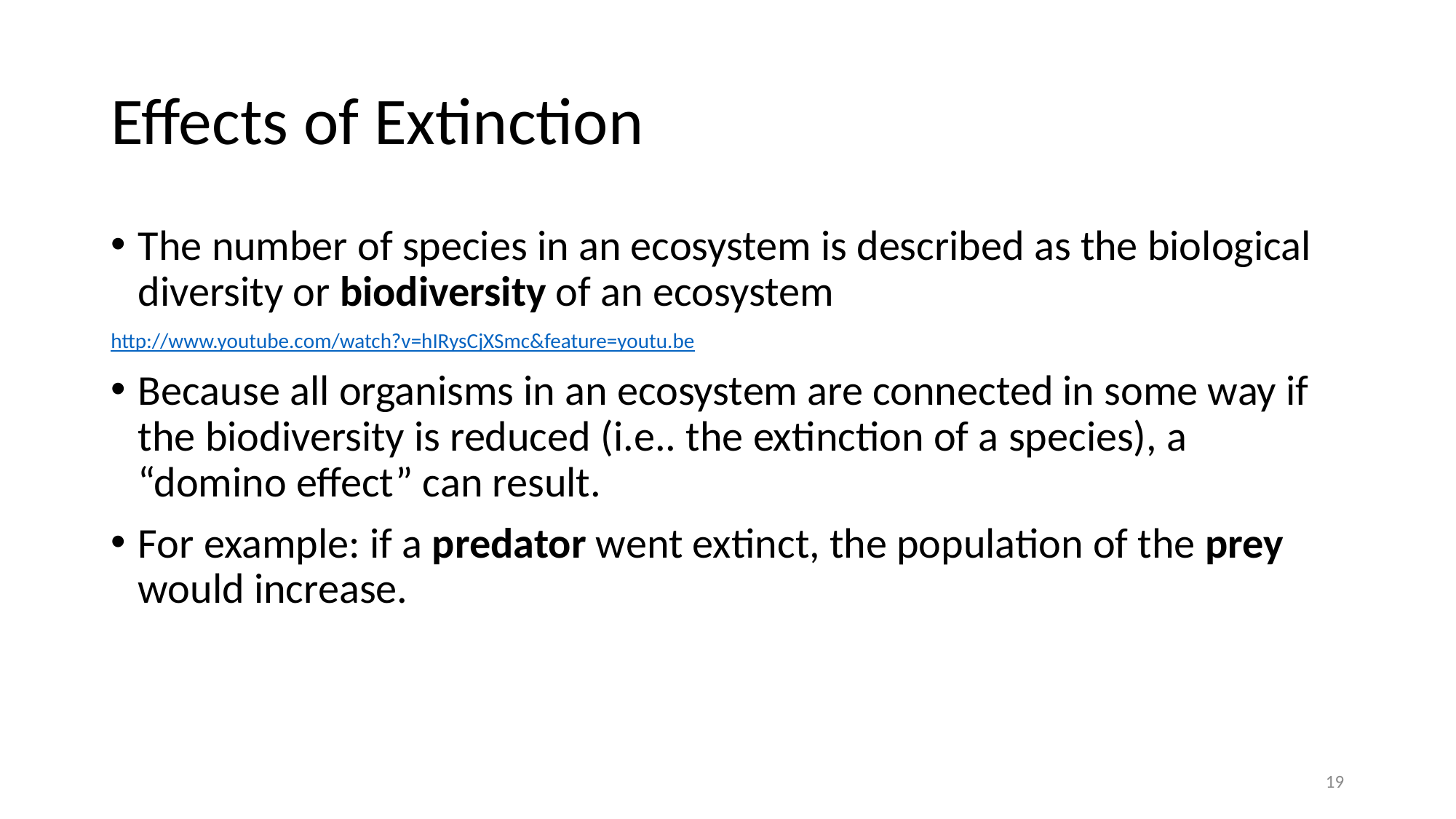

# Effects of Extinction
The number of species in an ecosystem is described as the biological diversity or biodiversity of an ecosystem
http://www.youtube.com/watch?v=hIRysCjXSmc&feature=youtu.be
Because all organisms in an ecosystem are connected in some way if the biodiversity is reduced (i.e.. the extinction of a species), a “domino effect” can result.
For example: if a predator went extinct, the population of the prey would increase.
19